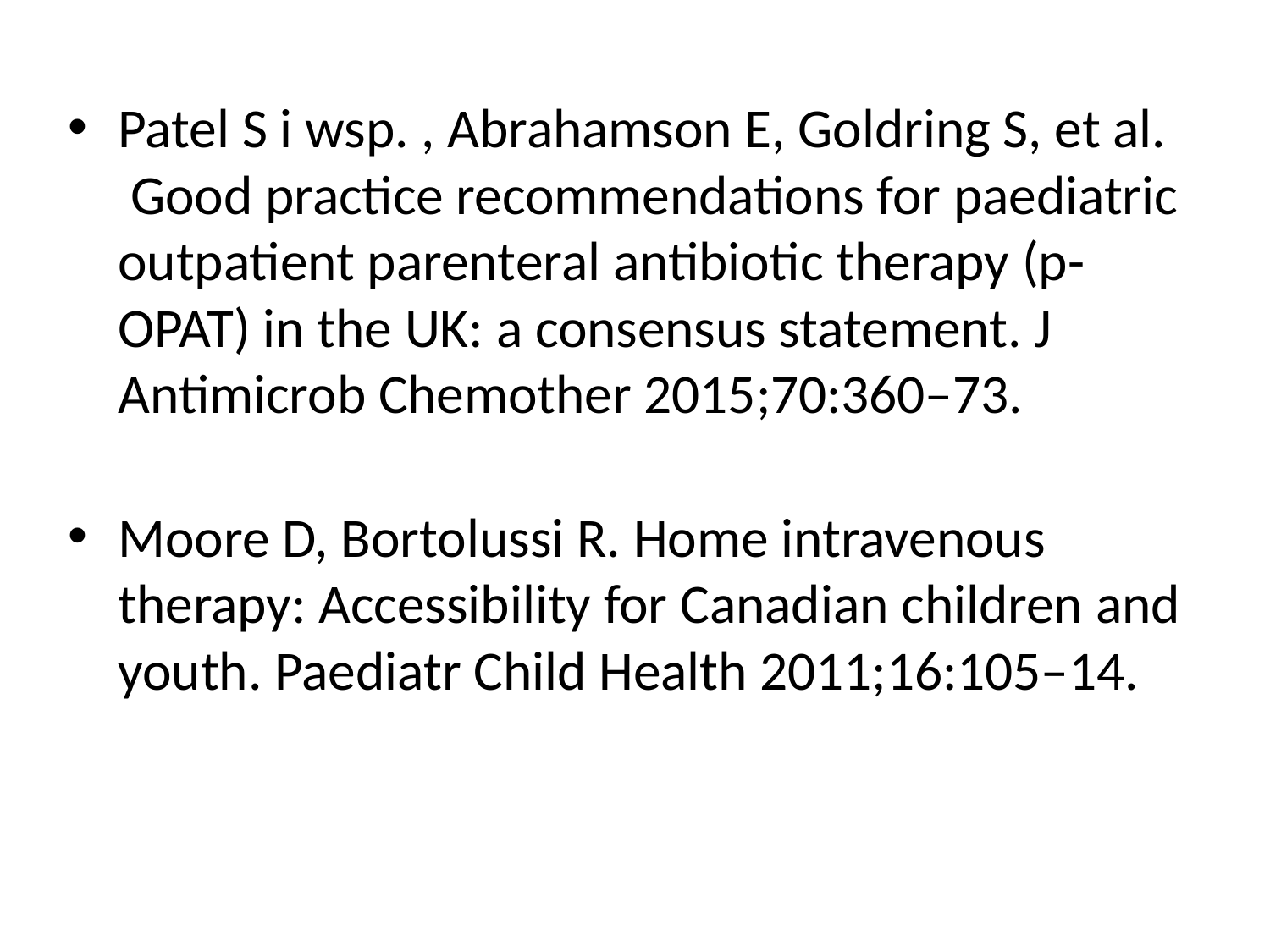

Patel S i wsp. , Abrahamson E, Goldring S, et al.   Good practice recommendations for paediatric outpatient parenteral antibiotic therapy (p-OPAT) in the UK: a consensus statement. J Antimicrob Chemother 2015;70:360–73.
Moore D, Bortolussi R. Home intravenous therapy: Accessibility for Canadian children and youth. Paediatr Child Health 2011;16:105–14.